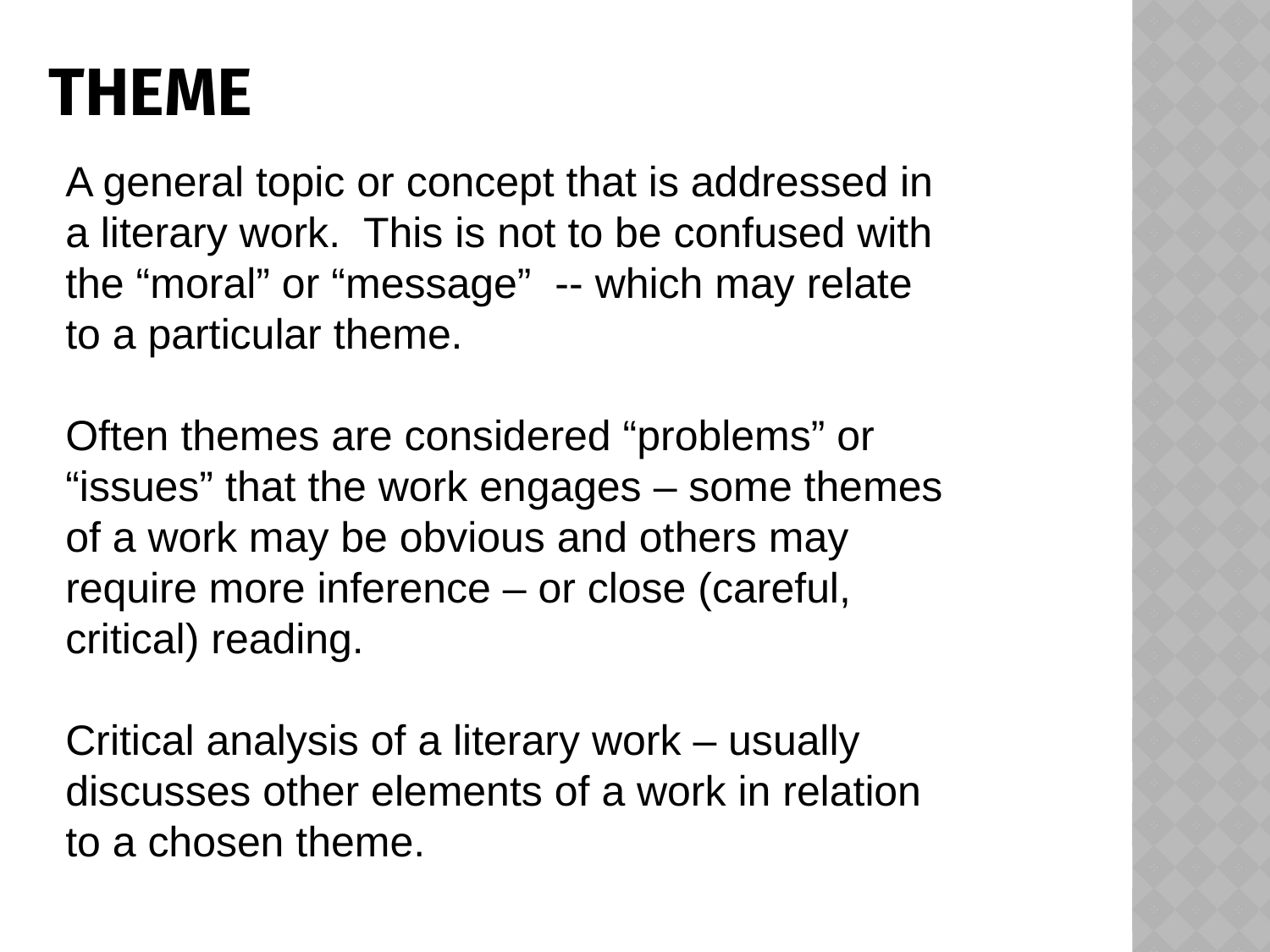

# Theme
A general topic or concept that is addressed in a literary work.  This is not to be confused with the “moral” or “message”  -- which may relate to a particular theme.

Often themes are considered “problems” or “issues” that the work engages – some themes of a work may be obvious and others may require more inference – or close (careful, critical) reading.

Critical analysis of a literary work – usually discusses other elements of a work in relation to a chosen theme.